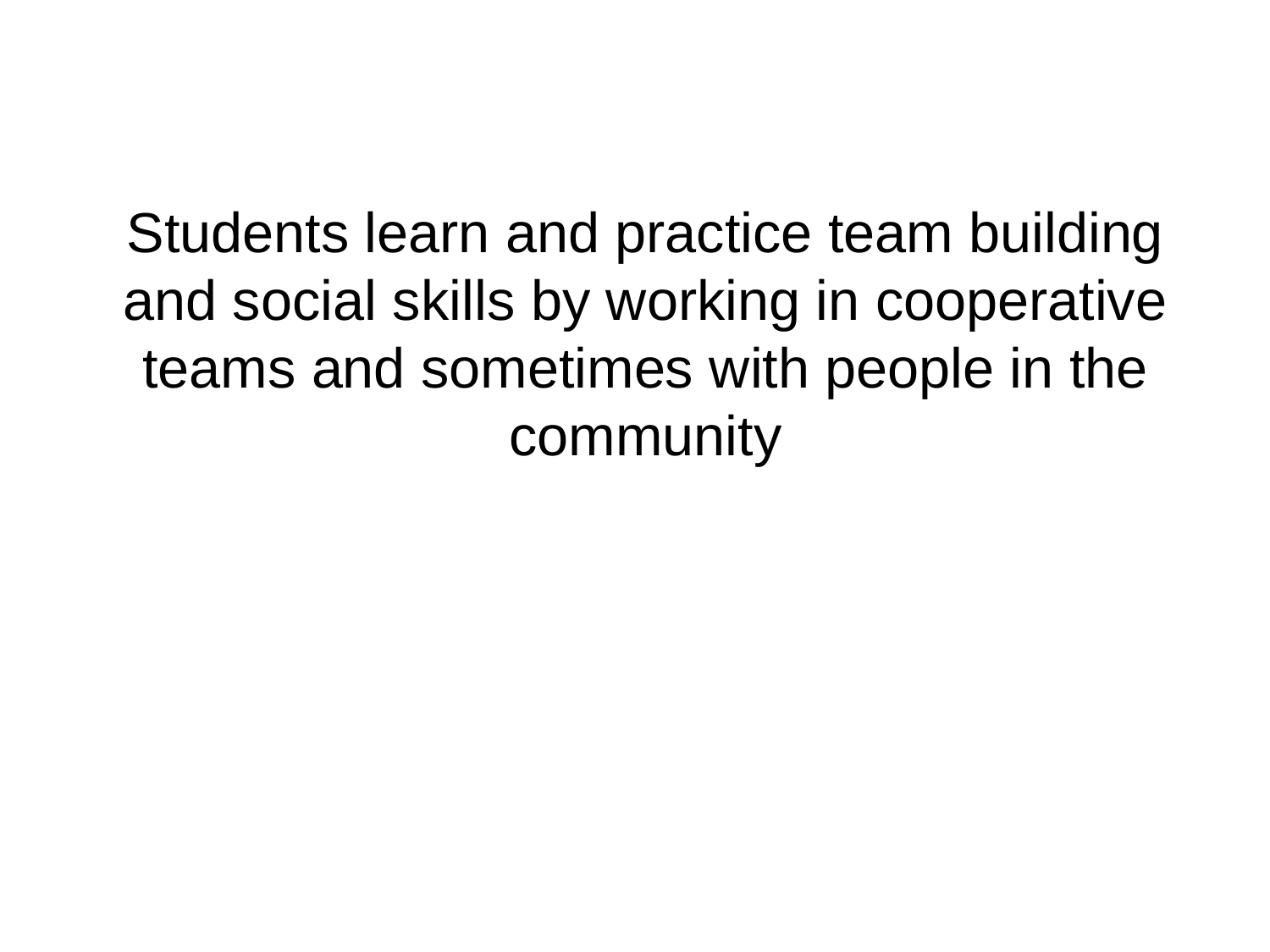

Students learn and practice team building and social skills by working in cooperative teams and sometimes with people in the community